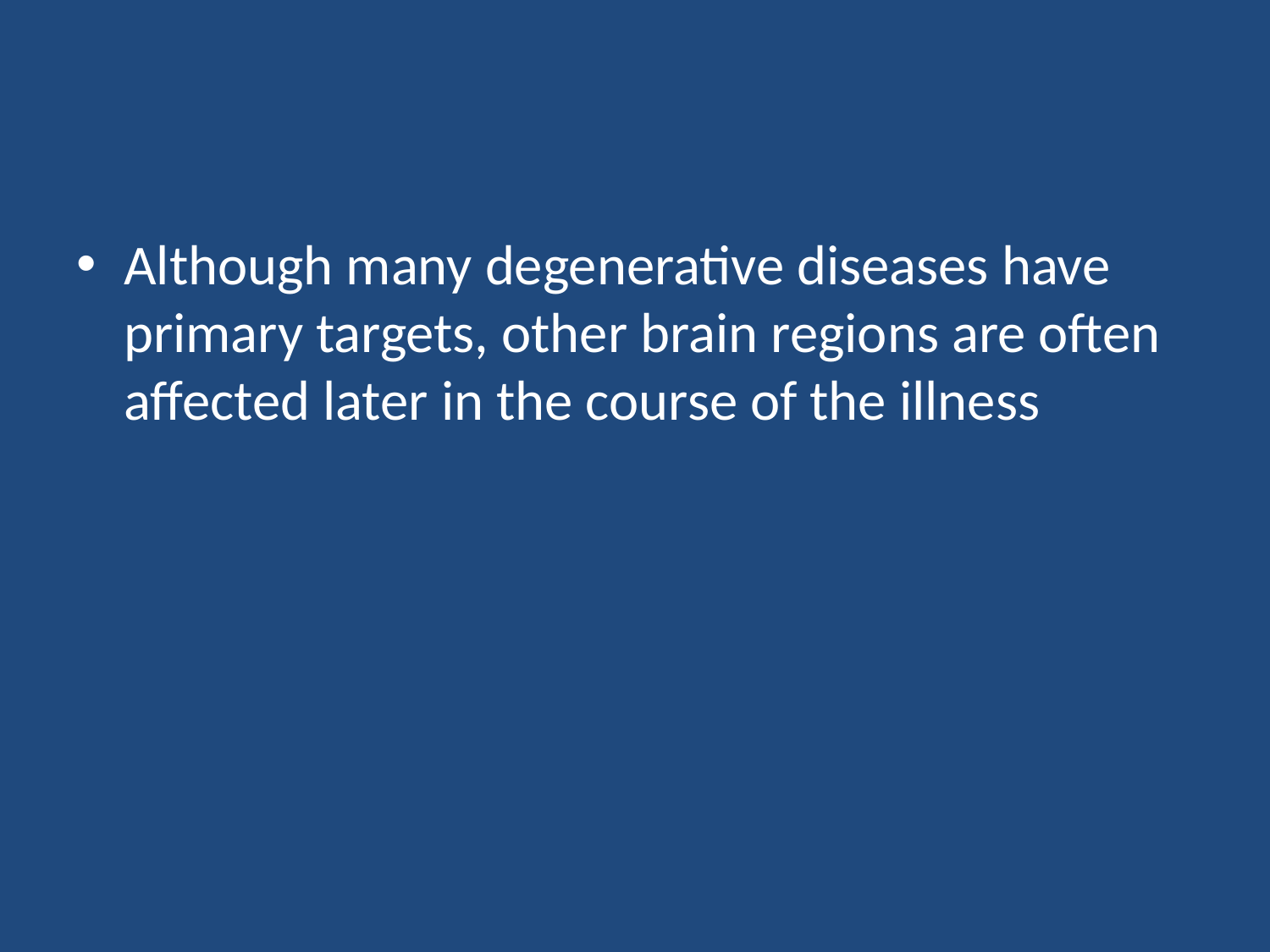

#
Although many degenerative diseases have primary targets, other brain regions are often affected later in the course of the illness